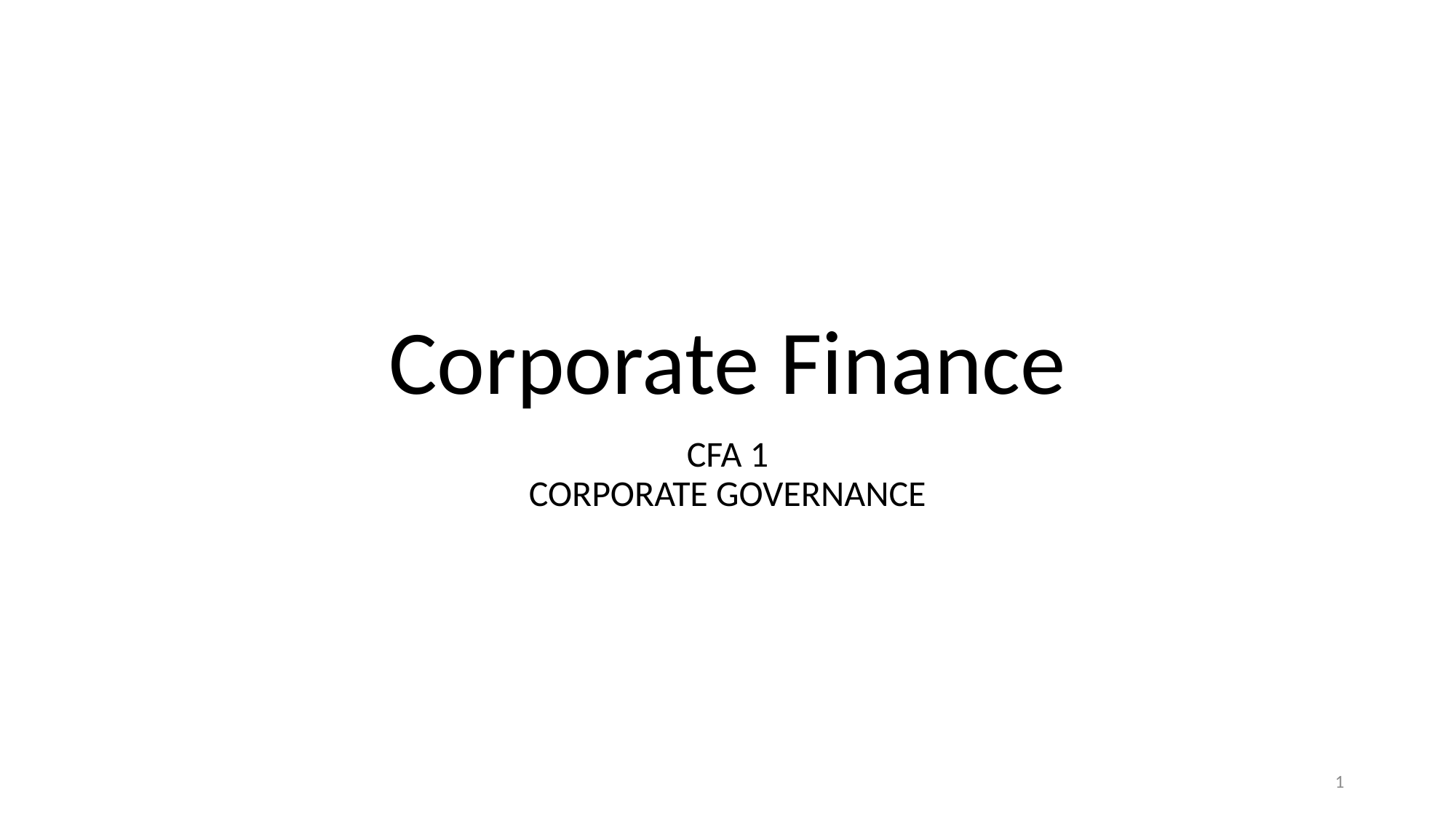

# Corporate Finance
CFA 1
CORPORATE GOVERNANCE
1